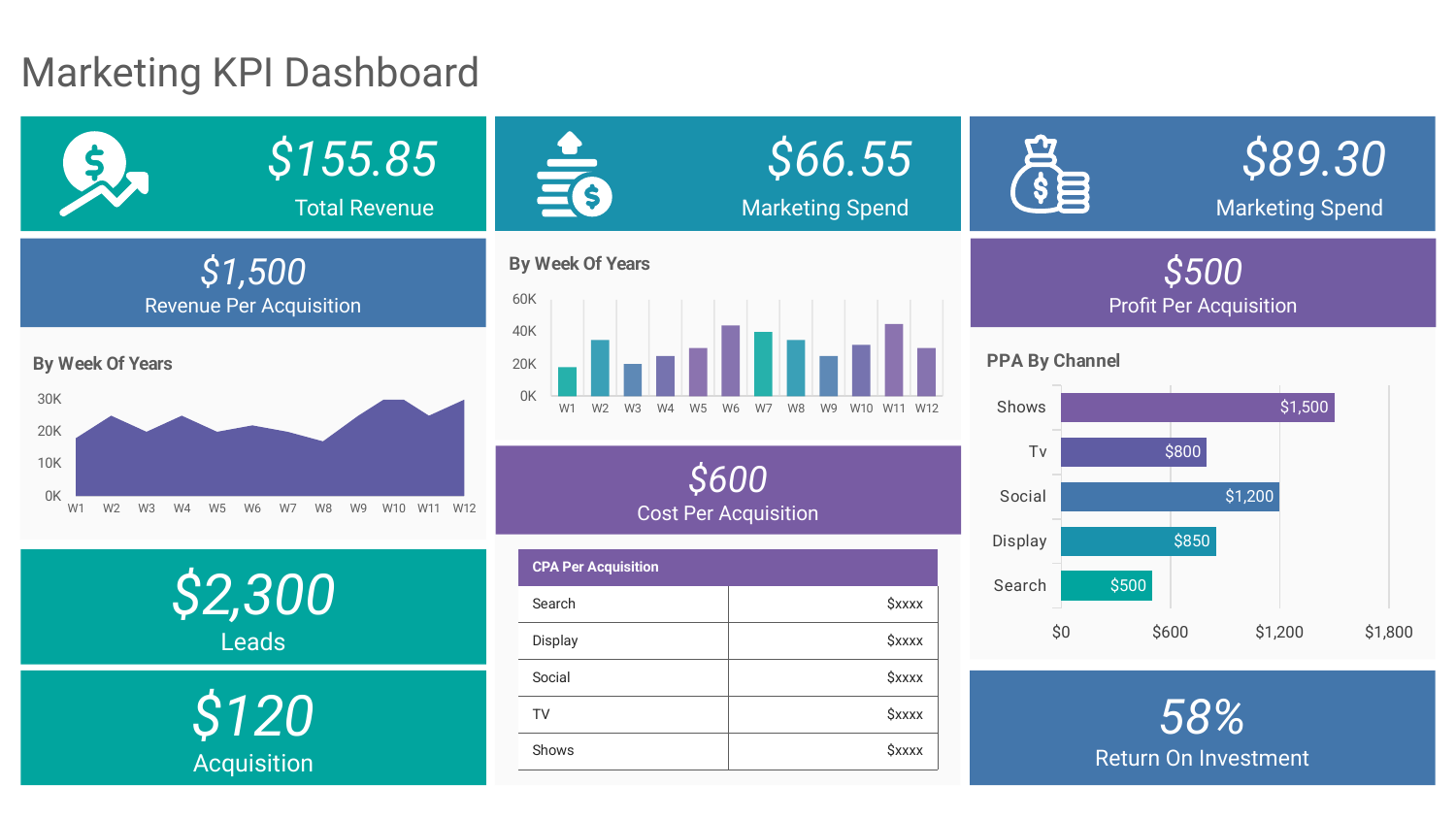

# Marketing KPI Dashboard

$155.85
Total Revenue
$66.55
Marketing Spend
$89.30
Marketing Spend

### Chart:

| Category | By Week Of Years |
|---|---|
| W1 | 18000.0 |
| W2 | 35000.0 |
| W3 | 20000.0 |
| W4 | 25000.0 |
| W5 | 30000.0 |
| W6 | 44000.0 |
| W7 | 40000.0 |
| W8 | 35000.0 |
| W9 | 25000.0 |
| W10 | 32000.0 |
| W11 | 45000.0 |
| W12 | 30000.0 |
$1,500
Revenue Per Acquisition

$500
Profit Per Acquisition

### Chart:

| Category | PPA By Channel |
|---|---|
| Search | 500.0 |
| Display | 850.0 |
| Social | 1200.0 |
| Tv | 800.0 |
| Shows | 1500.0 |

### Chart:

| Category | By Week Of Years |
|---|---|
| W1 | 18000.0 |
| W2 | 25000.0 |
| W3 | 20000.0 |
| W4 | 25000.0 |
| W5 | 20000.0 |
| W6 | 22000.0 |
| W7 | 20000.0 |
| W8 | 17000.0 |
| W9 | 25000.0 |
| W10 | 32000.0 |
| W11 | 25000.0 |
| W12 | 30000.0 |

$600
Cost Per Acquisition
| CPA Per Acquisition |  |
| --- | --- |
| Search | $xxxx |
| Display | $xxxx |
| Social | $xxxx |
| TV | $xxxx |
| Shows | $xxxx |
$2,300
Leads
58%
Return On Investment
$120
Acquisition